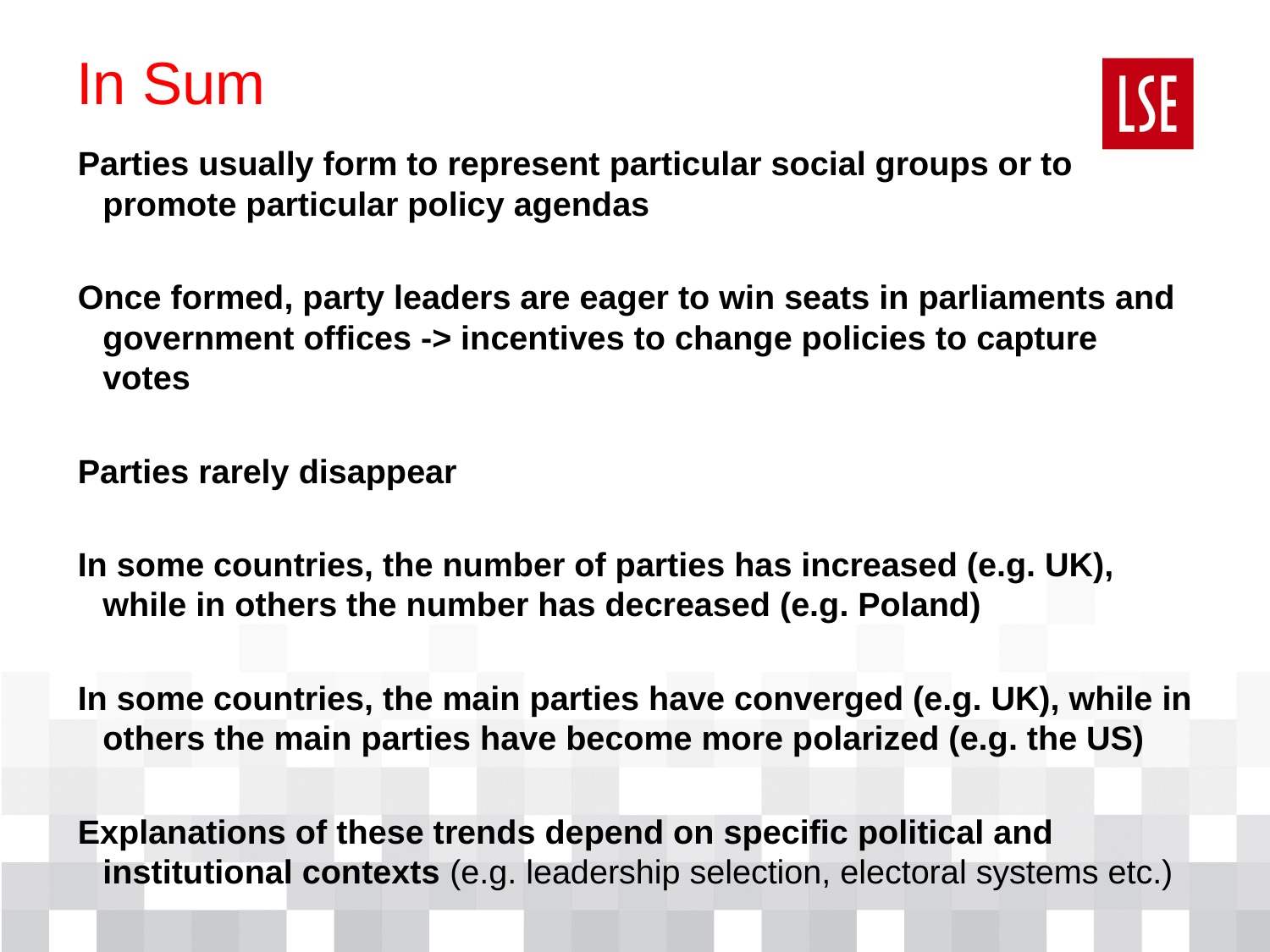

In Sum
Parties usually form to represent particular social groups or to promote particular policy agendas

Once formed, party leaders are eager to win seats in parliaments and government offices -> incentives to change policies to capture votes

Parties rarely disappear

In some countries, the number of parties has increased (e.g. UK), while in others the number has decreased (e.g. Poland)

In some countries, the main parties have converged (e.g. UK), while in others the main parties have become more polarized (e.g. the US)

Explanations of these trends depend on specific political and institutional contexts (e.g. leadership selection, electoral systems etc.)